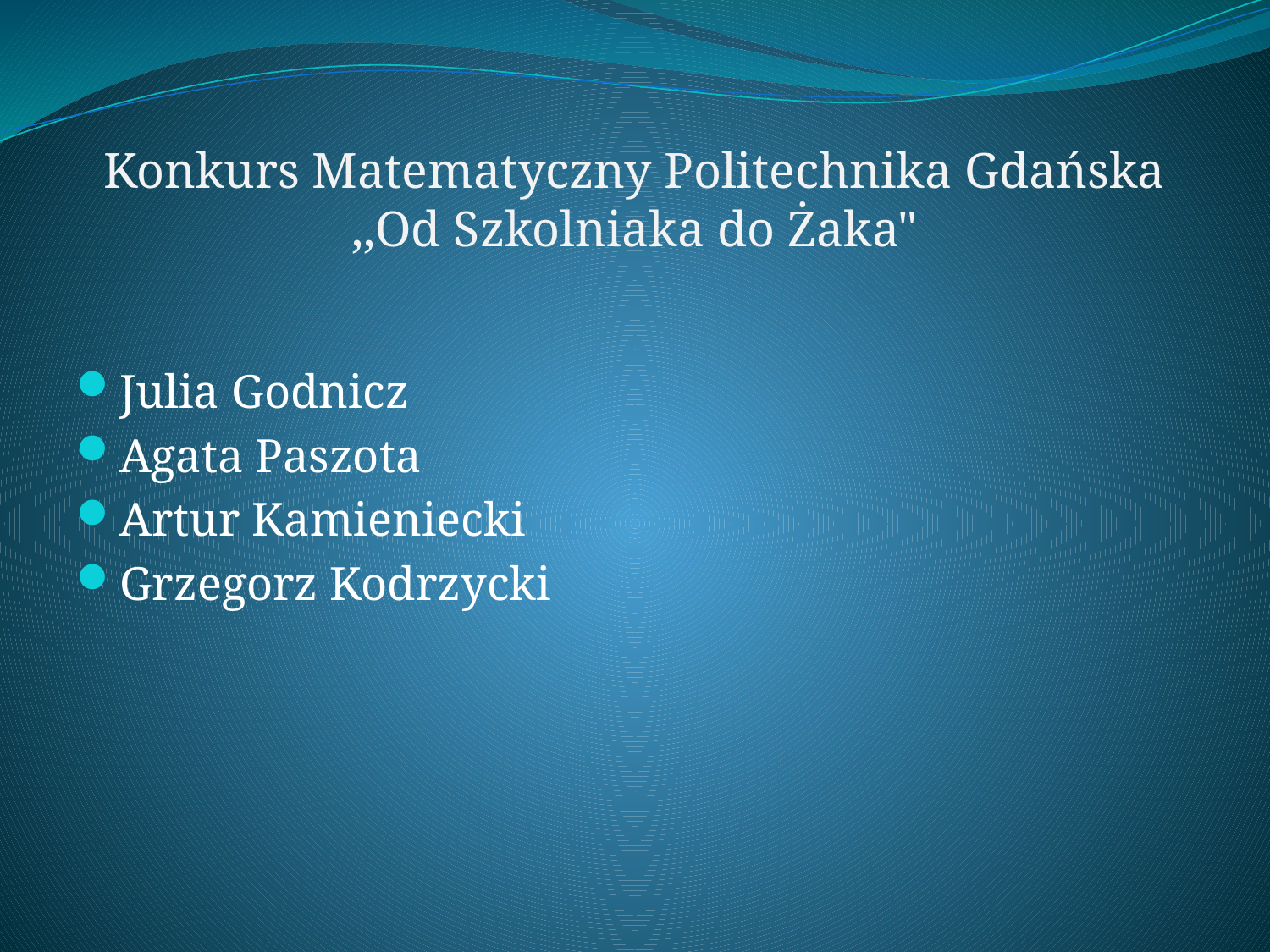

# Konkurs Matematyczny Politechnika Gdańska ,,Od Szkolniaka do Żaka"
Julia Godnicz
Agata Paszota
Artur Kamieniecki
Grzegorz Kodrzycki